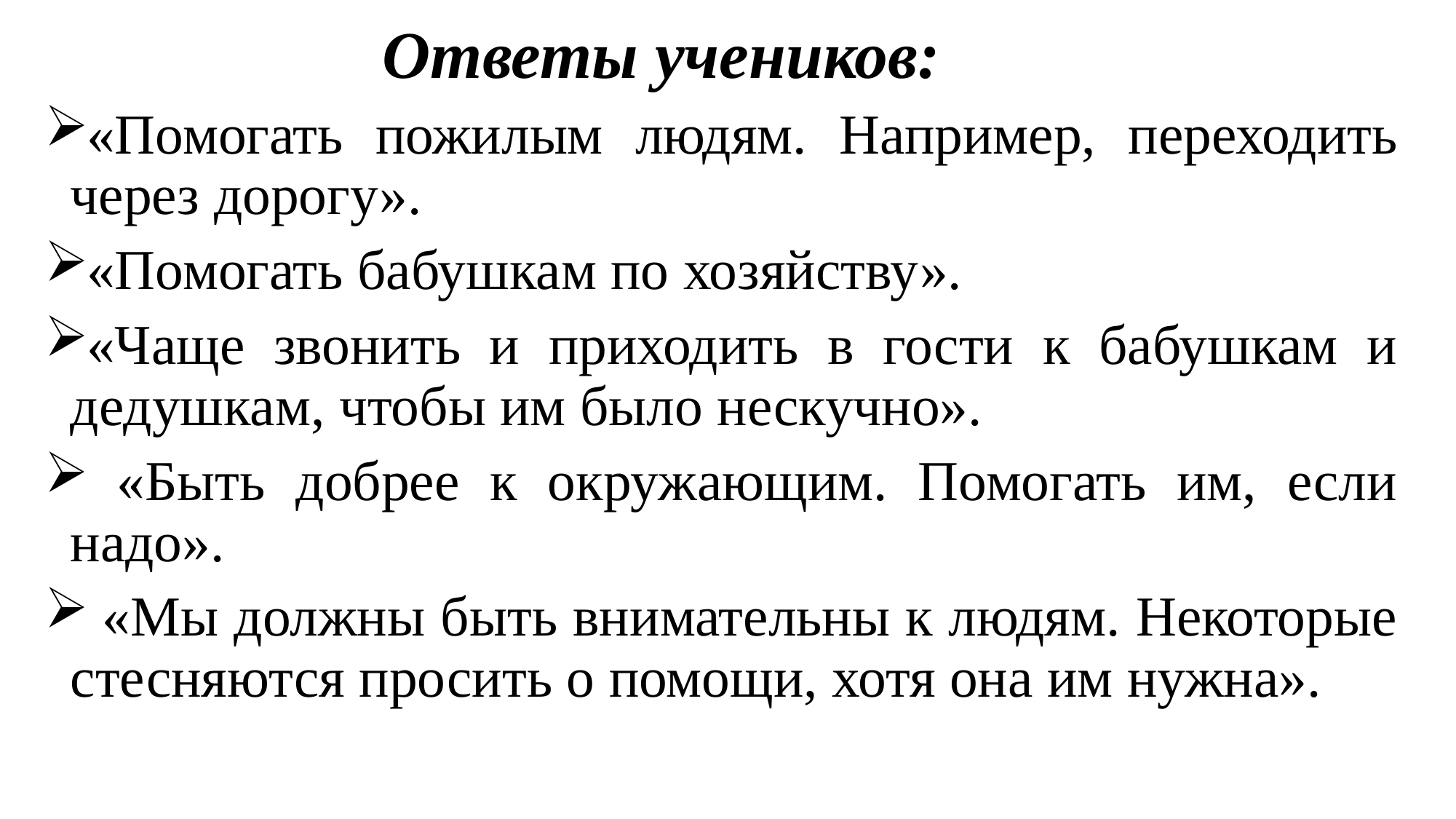

# Ответы учеников:
«Помогать пожилым людям. Например, переходить через дорогу».
«Помогать бабушкам по хозяйству».
«Чаще звонить и приходить в гости к бабушкам и дедушкам, чтобы им было нескучно».
 «Быть добрее к окружающим. Помогать им, если надо».
 «Мы должны быть внимательны к людям. Некоторые стесняются просить о помощи, хотя она им нужна».